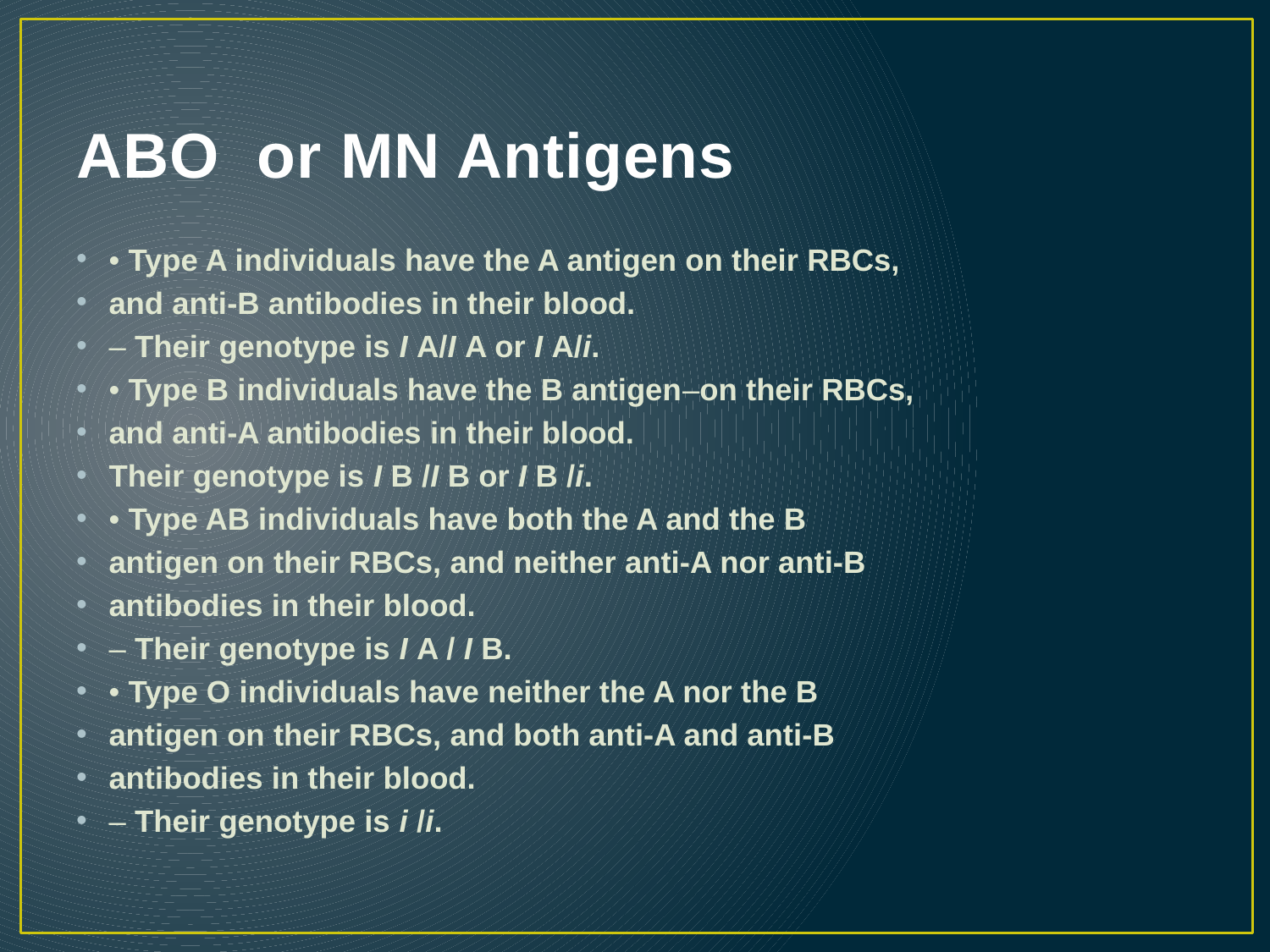

# ABO  or MN Antigens

• Type A individuals have the A antigen on their RBCs,
and anti-B antibodies in their blood.
– Their genotype is I A/I A or I A/i.
• Type B individuals have the B antigen–on their RBCs,
and anti-A antibodies in their blood.
Their genotype is I B /I B or I B /i.
• Type AB individuals have both the A and the B
antigen on their RBCs, and neither anti-A nor anti-B
antibodies in their blood.
– Their genotype is I A / I B.
• Type O individuals have neither the A nor the B
antigen on their RBCs, and both anti-A and anti-B
antibodies in their blood.
– Their genotype is i /i.